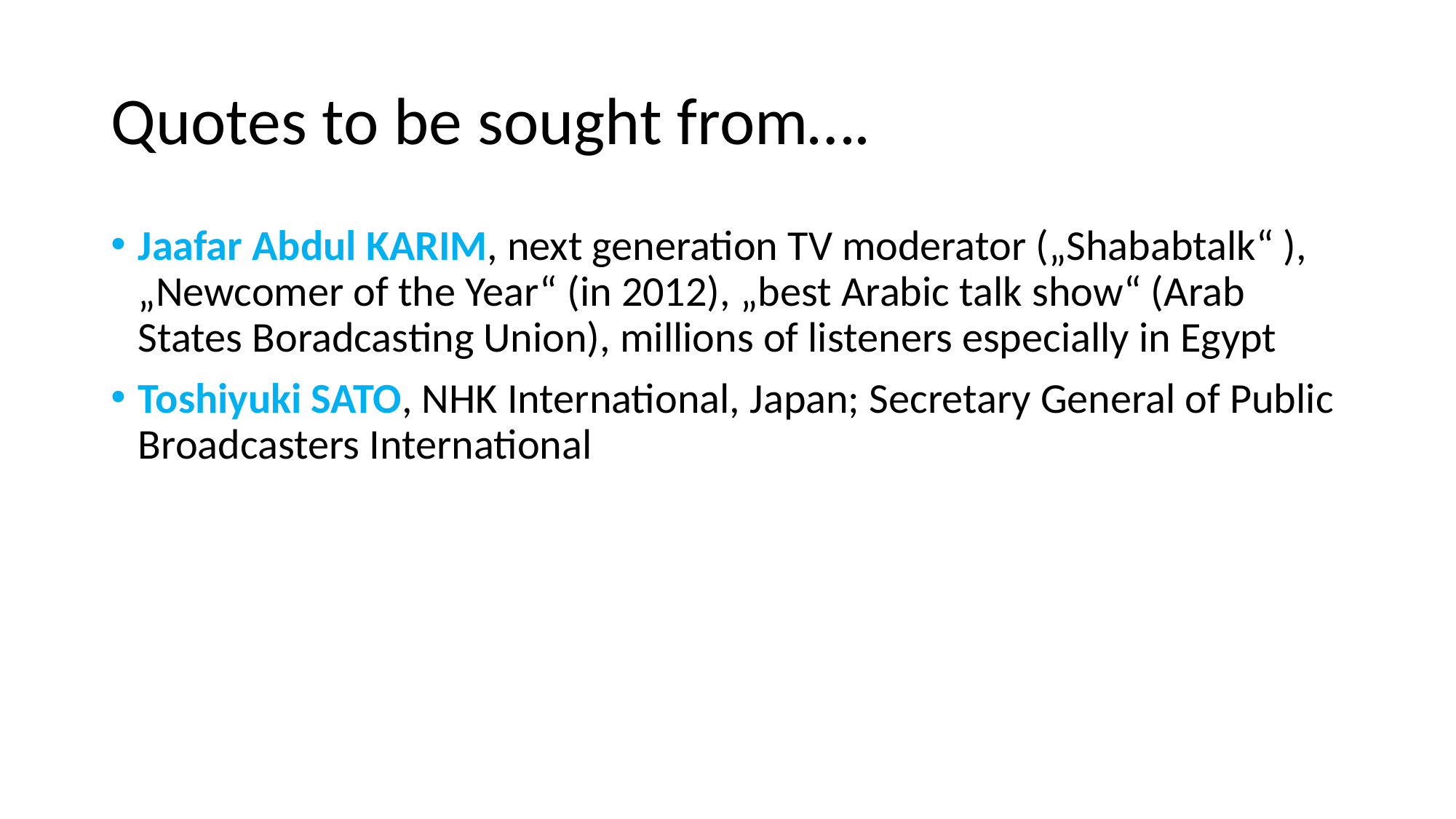

# Quotes to be sought from….
Jaafar Abdul KARIM, next generation TV moderator („Shababtalk“ ), „Newcomer of the Year“ (in 2012), „best Arabic talk show“ (Arab States Boradcasting Union), millions of listeners especially in Egypt
Toshiyuki SATO, NHK International, Japan; Secretary General of Public Broadcasters International